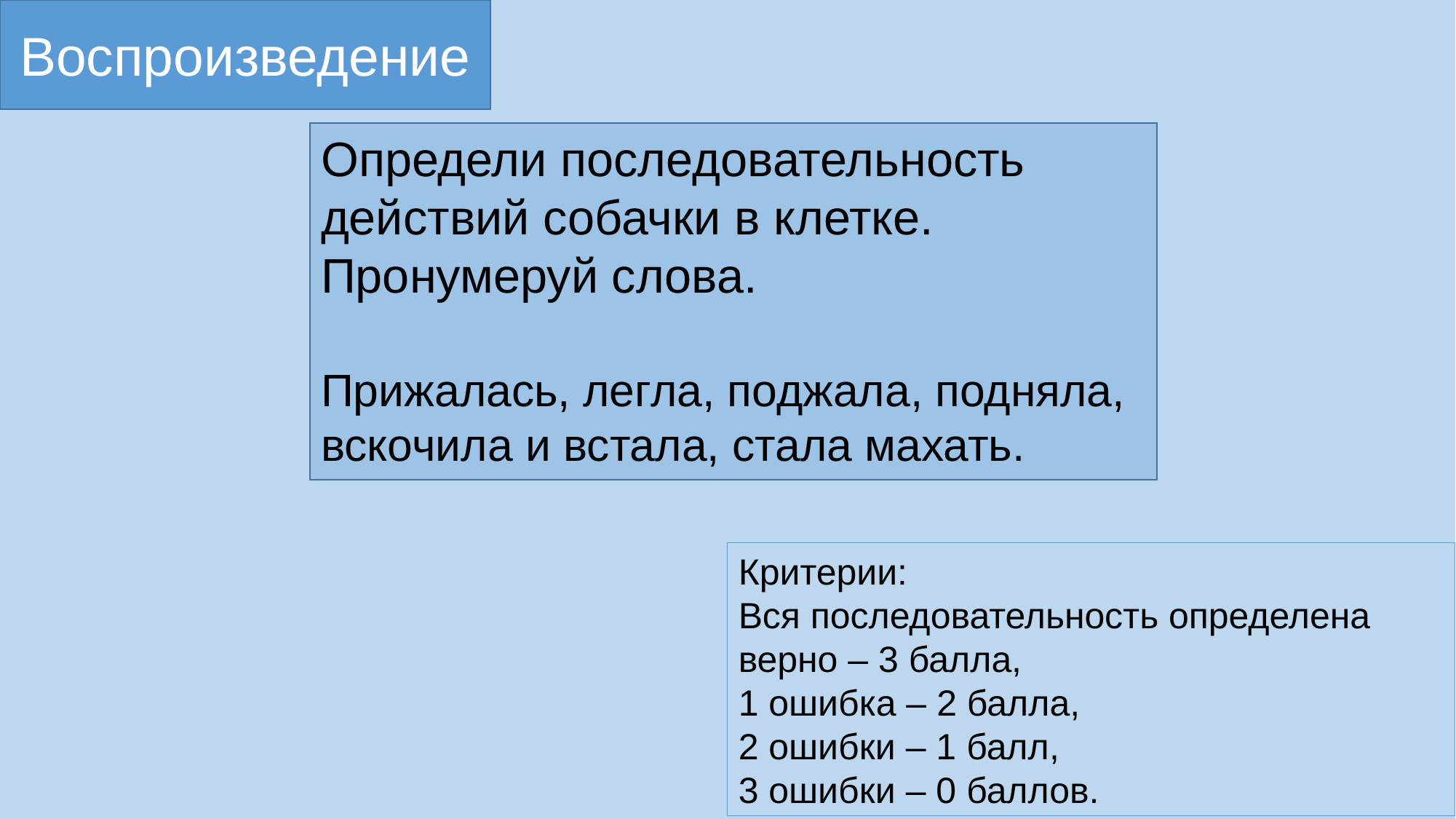

Воспроизведение

Определи последовательность действий собачки в клетке. Пронумеруй слова.

Прижалась, легла, поджала, подняла, вскочила и встала, стала махать.
Критерии:
Вся последовательность определена верно – 3 балла,
1 ошибка – 2 балла,
2 ошибки – 1 балл,
3 ошибки – 0 баллов.